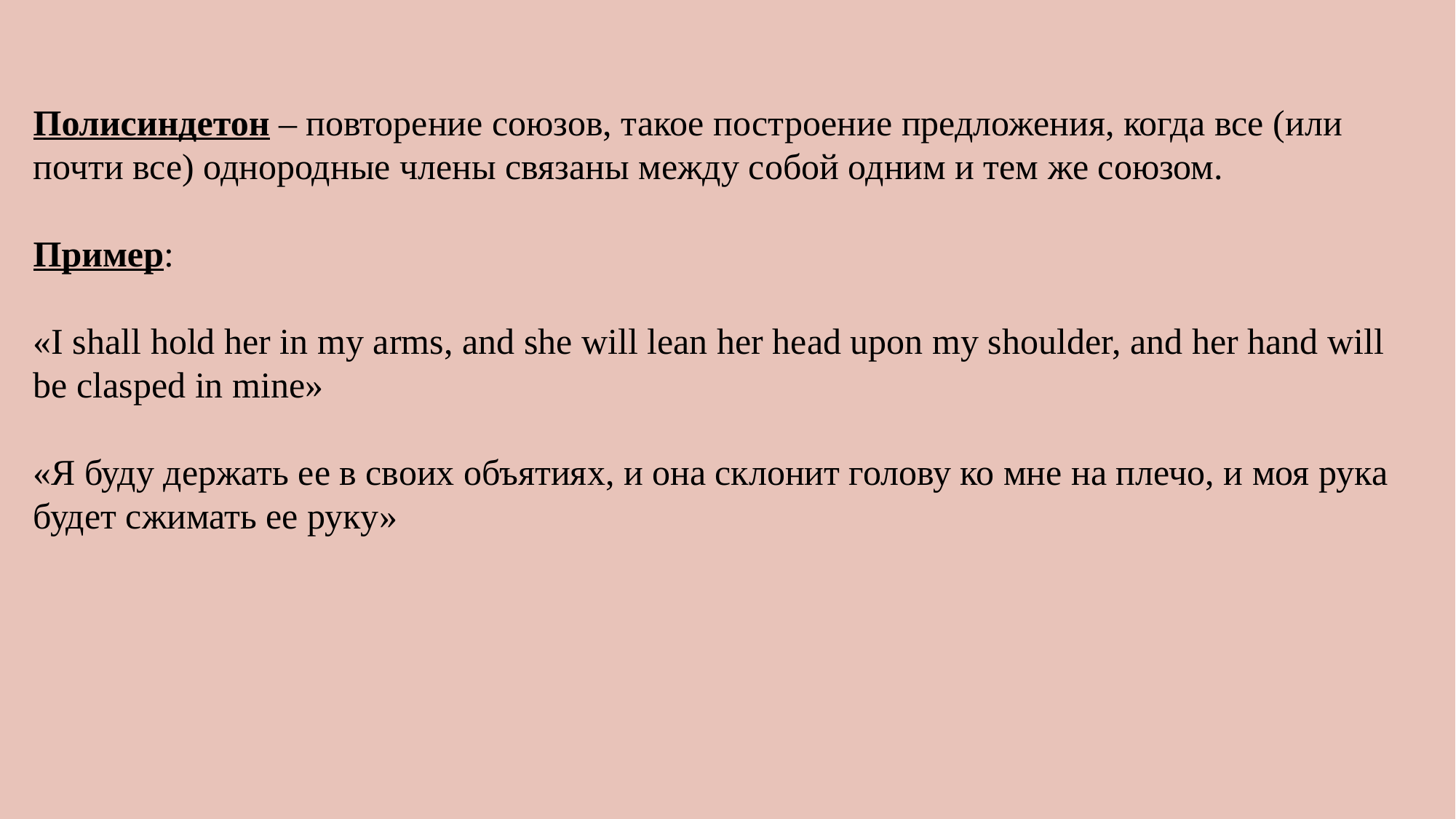

Полисиндетон – повторение союзов, такое построение предложения, когда все (или почти все) однородные члены связаны между собой одним и тем же союзом.

Пример:

«I shall hold her in my arms, and she will lean her head upon my shoulder, and her hand will be clasped in mine»

«Я буду держать ее в своих объятиях, и она склонит голову ко мне на плечо, и моя рука будет сжимать ее руку»